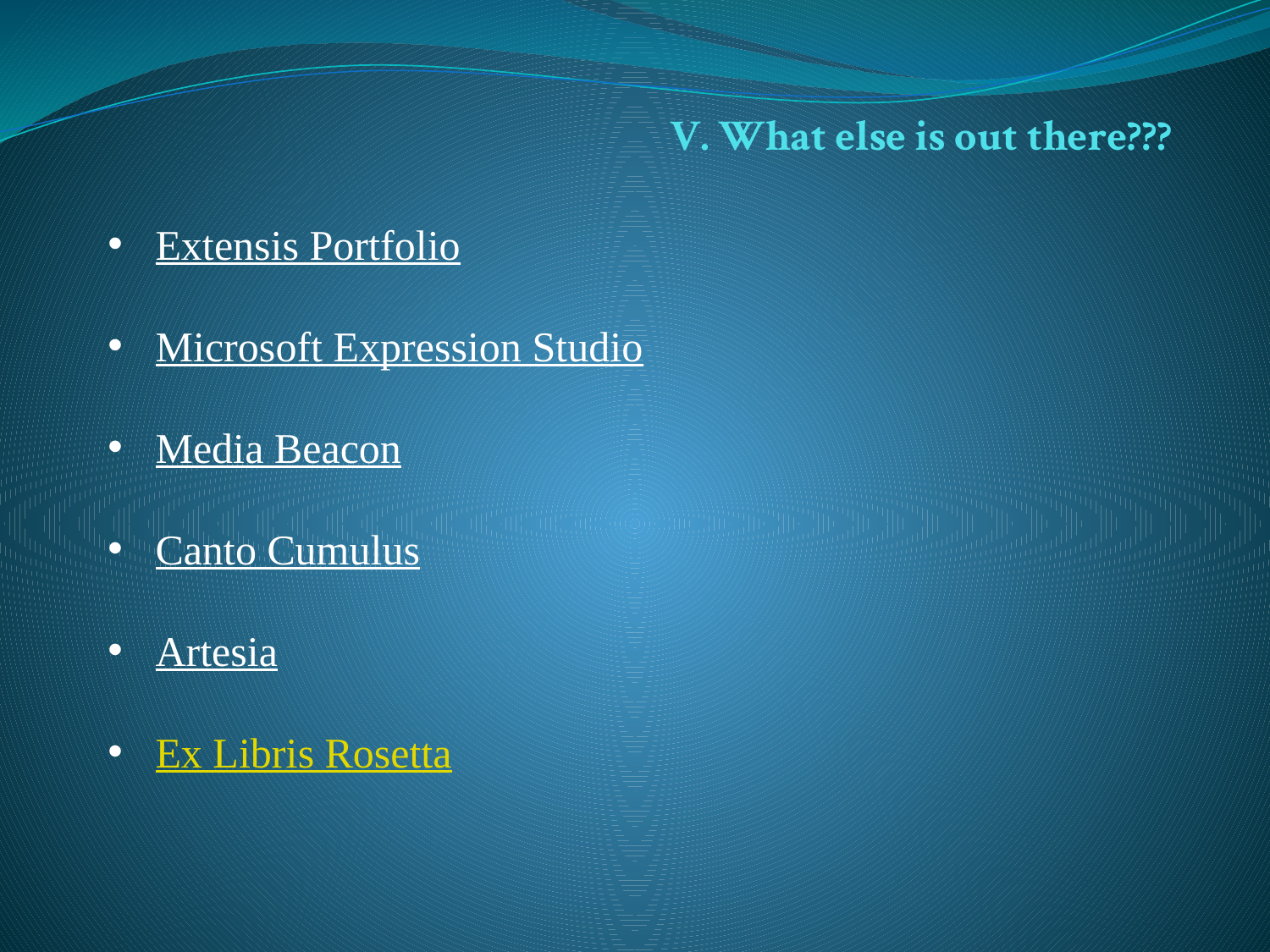

V. What else is out there???
Extensis Portfolio
Microsoft Expression Studio
Media Beacon
Canto Cumulus
Artesia
Ex Libris Rosetta